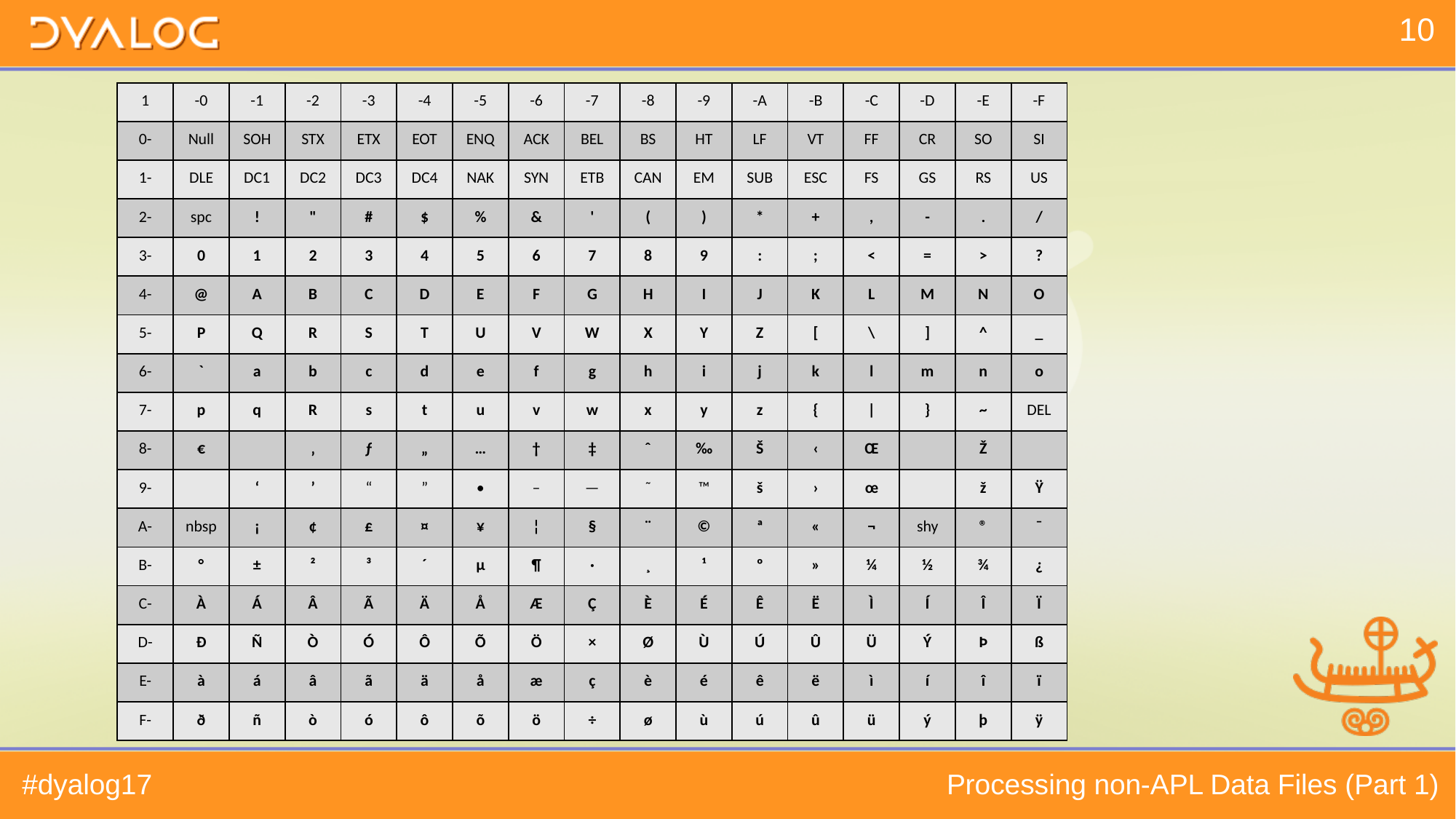

| 1 | -0 | -1 | -2 | -3 | -4 | -5 | -6 | -7 | -8 | -9 | -A | -B | -C | -D | -E | -F |
| --- | --- | --- | --- | --- | --- | --- | --- | --- | --- | --- | --- | --- | --- | --- | --- | --- |
| 0- | Null | SOH | STX | ETX | EOT | ENQ | ACK | BEL | BS | HT | LF | VT | FF | CR | SO | SI |
| 1- | DLE | DC1 | DC2 | DC3 | DC4 | NAK | SYN | ETB | CAN | EM | SUB | ESC | FS | GS | RS | US |
| 2- | spc | ! | " | # | $ | % | & | ' | ( | ) | \* | + | , | - | . | / |
| 3- | 0 | 1 | 2 | 3 | 4 | 5 | 6 | 7 | 8 | 9 | : | ; | < | = | > | ? |
| 4- | @ | A | B | C | D | E | F | G | H | I | J | K | L | M | N | O |
| 5- | P | Q | R | S | T | U | V | W | X | Y | Z | [ | \ | ] | ^ | \_ |
| 6- | ` | a | b | c | d | e | f | g | h | i | j | k | l | m | n | o |
| 7- | p | q | R | s | t | u | v | w | x | y | z | { | | | } | ~ | DEL |
| 8- | € |  | ‚ | ƒ | „ | … | † | ‡ | ˆ | ‰ | Š | ‹ | Œ |  | Ž |  |
| 9- |  | ‘ | ’ | “ | ” | • | – | — | ˜ | ™ | š | › | œ |  | ž | Ÿ |
| A- | nbsp | ¡ | ¢ | £ | ¤ | ¥ | ¦ | § | ¨ | © | ª | « | ¬ | shy | ® | ¯ |
| B- | ° | ± | ² | ³ | ´ | µ | ¶ | · | ¸ | ¹ | º | » | ¼ | ½ | ¾ | ¿ |
| C- | À | Á | Â | Ã | Ä | Å | Æ | Ç | È | É | Ê | Ë | Ì | Í | Î | Ï |
| D- | Ð | Ñ | Ò | Ó | Ô | Õ | Ö | × | Ø | Ù | Ú | Û | Ü | Ý | Þ | ß |
| E- | à | á | â | ã | ä | å | æ | ç | è | é | ê | ë | ì | í | î | ï |
| F- | ð | ñ | ò | ó | ô | õ | ö | ÷ | ø | ù | ú | û | ü | ý | þ | ÿ |